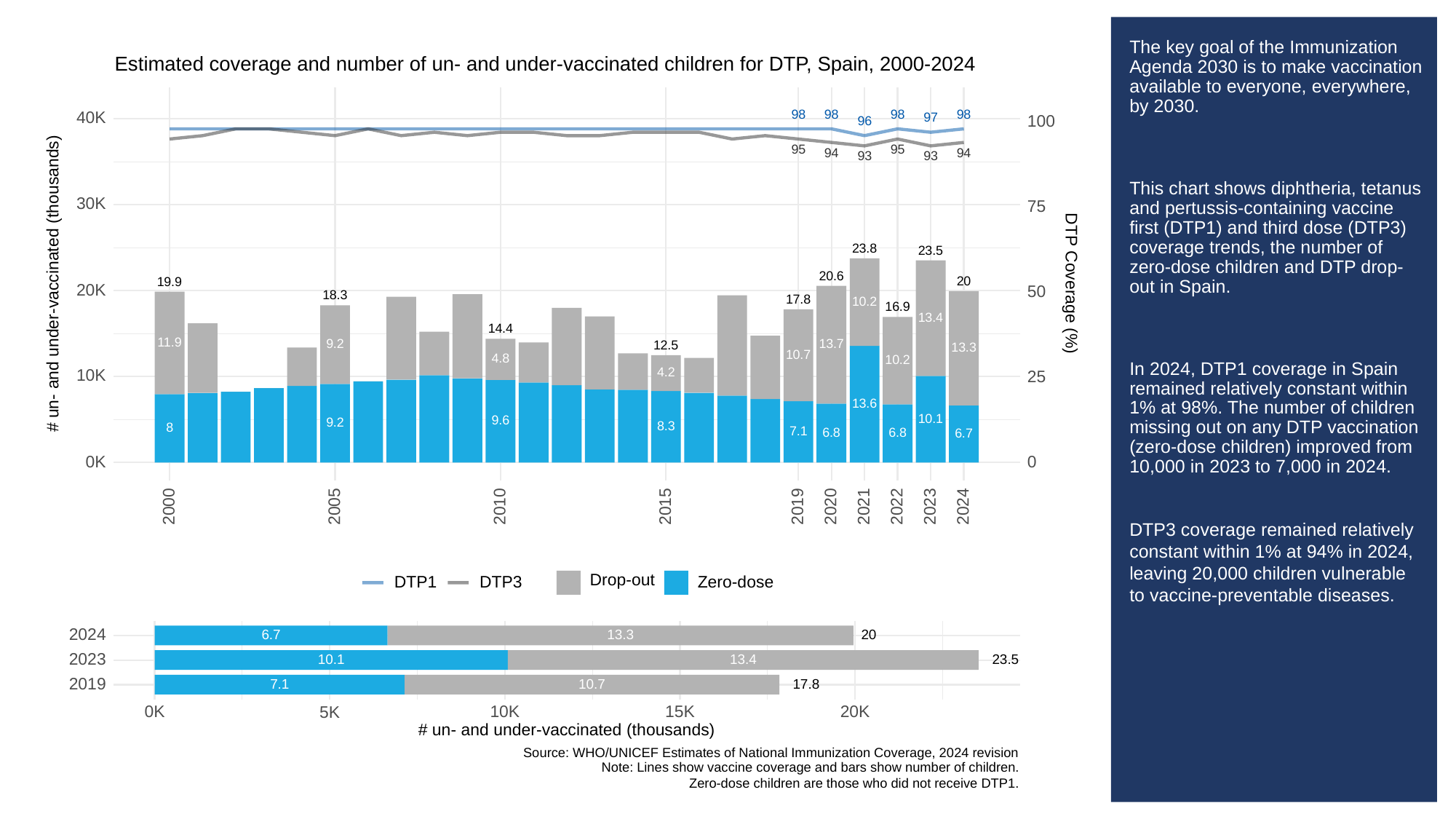

# The key goal of the Immunization Agenda 2030 is to make vaccination available to everyone, everywhere, by 2030.

This chart shows diphtheria, tetanus and pertussis-containing vaccine first (DTP1) and third dose (DTP3) coverage trends, the number of zero-dose children and DTP drop-out in Spain.

In 2024, DTP1 coverage in Spain remained relatively constant within 1% at 98%. The number of children missing out on any DTP vaccination (zero-dose children) improved from 10,000 in 2023 to 7,000 in 2024.

DTP3 coverage remained relatively constant within 1% at 94% in 2024, leaving 20,000 children vulnerable to vaccine-preventable diseases.

Estimated coverage and number of un- and under-vaccinated children for DTP, Spain, 2000-2024

98
98
98
98
40K
97
100
96

95
95
94
94
93
93

30K
75

23.8
23.5

20.6
# un- and under-vaccinated (thousands)
DTP Coverage (%)
20
19.9
20K

50

18.3

17.8

10.2
16.9

13.4

14.4

11.9

9.2
13.7
12.5

13.3

10.7

4.8

10.2

4.2
10K
25

13.6

10.1
9.6
9.2

8.3
8
7.1
6.8
6.8
6.7
0K
0

2023
2000
2005
2010
2015
2019
2020
2021
2022
2024

Drop-out
DTP3
Zero-dose
DTP1

2024
13.3
6.7
20

2023
13.4
23.5
10.1

2019
10.7
17.8
7.1

0K
10K
15K
20K
5K
# un- and under-vaccinated (thousands)
Source: WHO/UNICEF Estimates of National Immunization Coverage, 2024 revision
Note: Lines show vaccine coverage and bars show number of children.
Zero-dose children are those who did not receive DTP1.